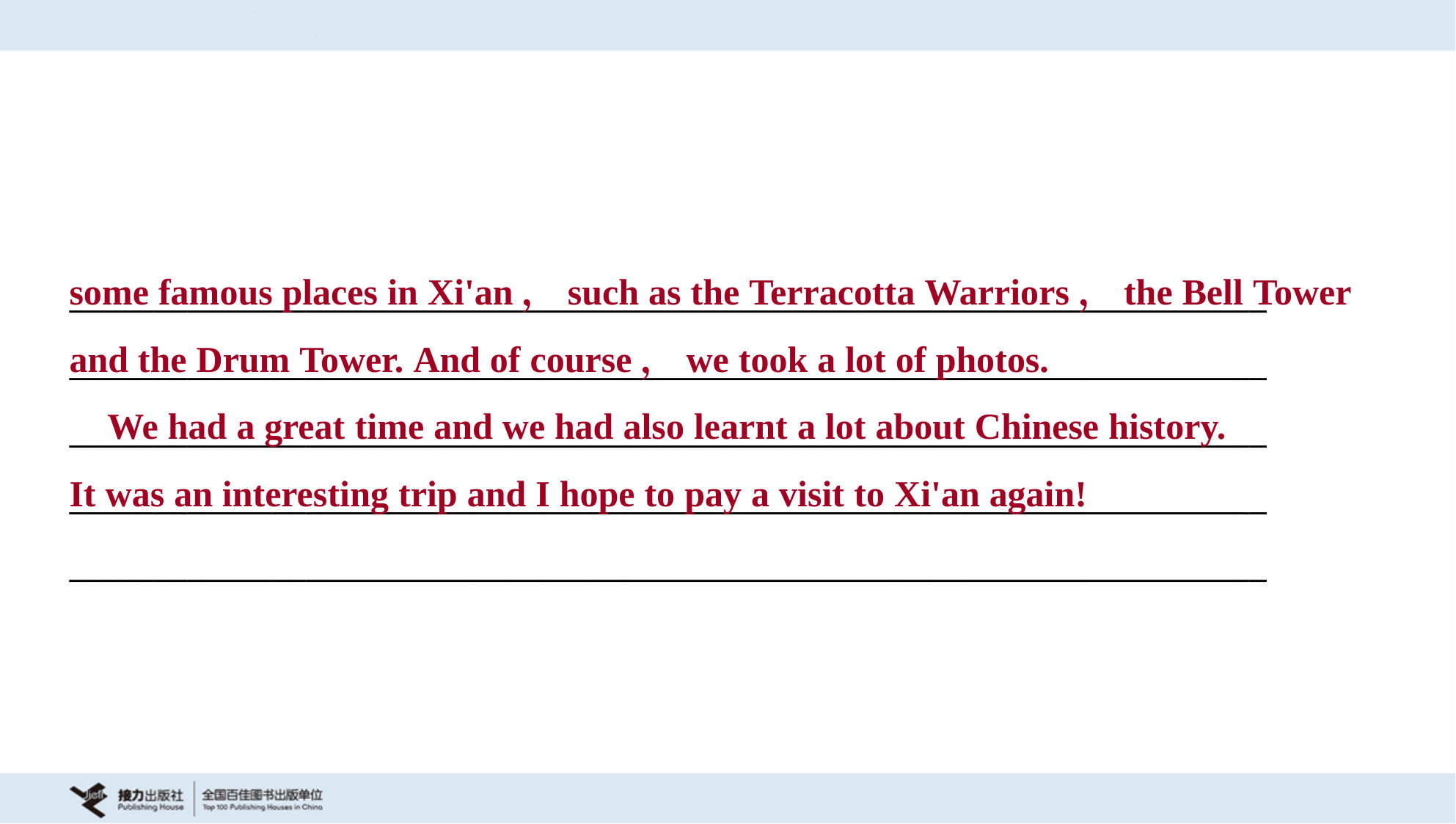

some famous places in Xi'an，such as the Terracotta Warriors，the Bell Tower
and the Drum Tower. And of course，we took a lot of photos.
    We had a great time and we had also learnt a lot about Chinese history.
It was an interesting trip and I hope to pay a visit to Xi'an again!
_______________________________________________________________________
_______________________________________________________________________
_______________________________________________________________________
_______________________________________________________________________
_______________________________________________________________________